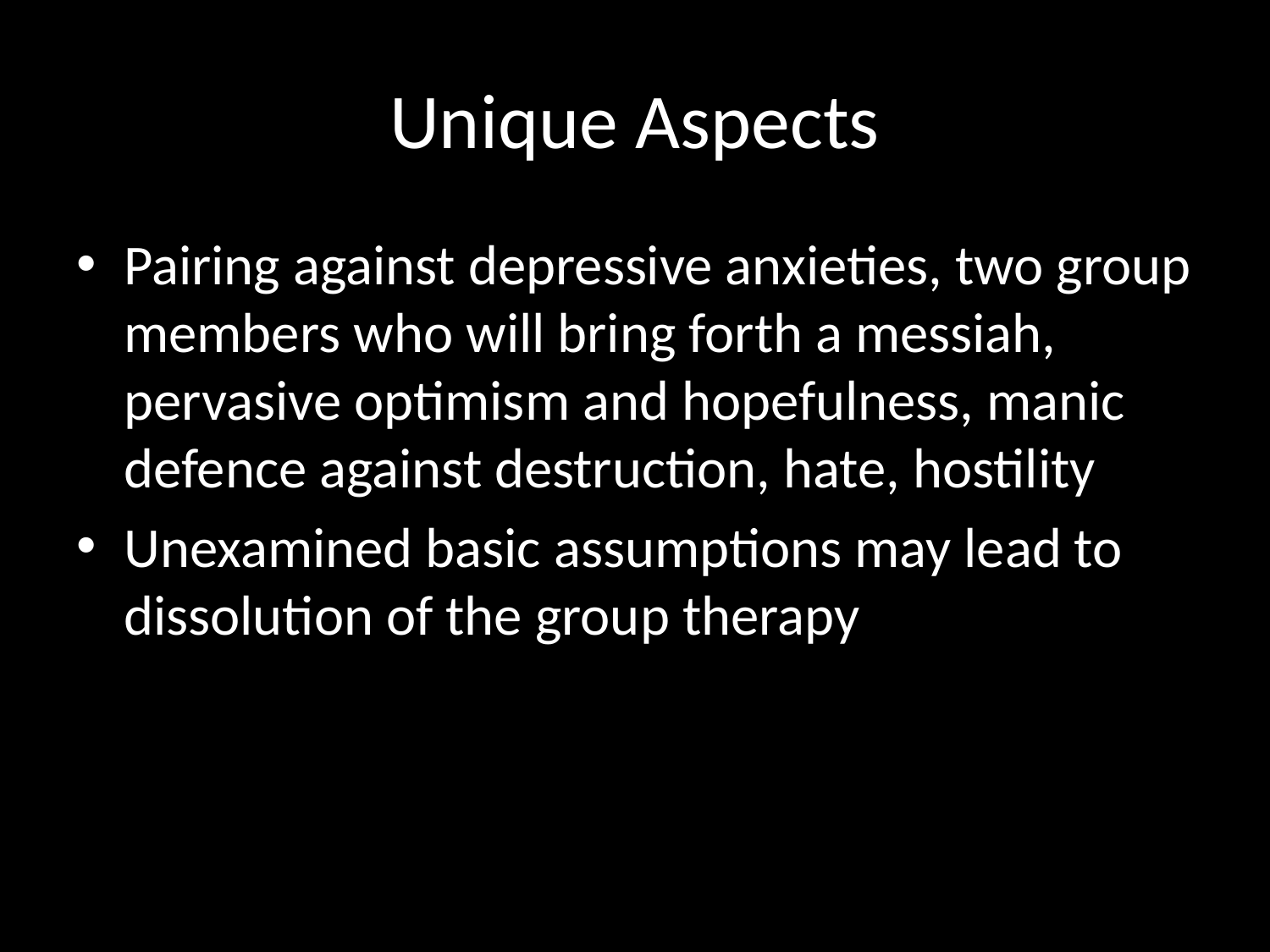

# Unique Aspects
Pairing against depressive anxieties, two group members who will bring forth a messiah, pervasive optimism and hopefulness, manic defence against destruction, hate, hostility
Unexamined basic assumptions may lead to dissolution of the group therapy